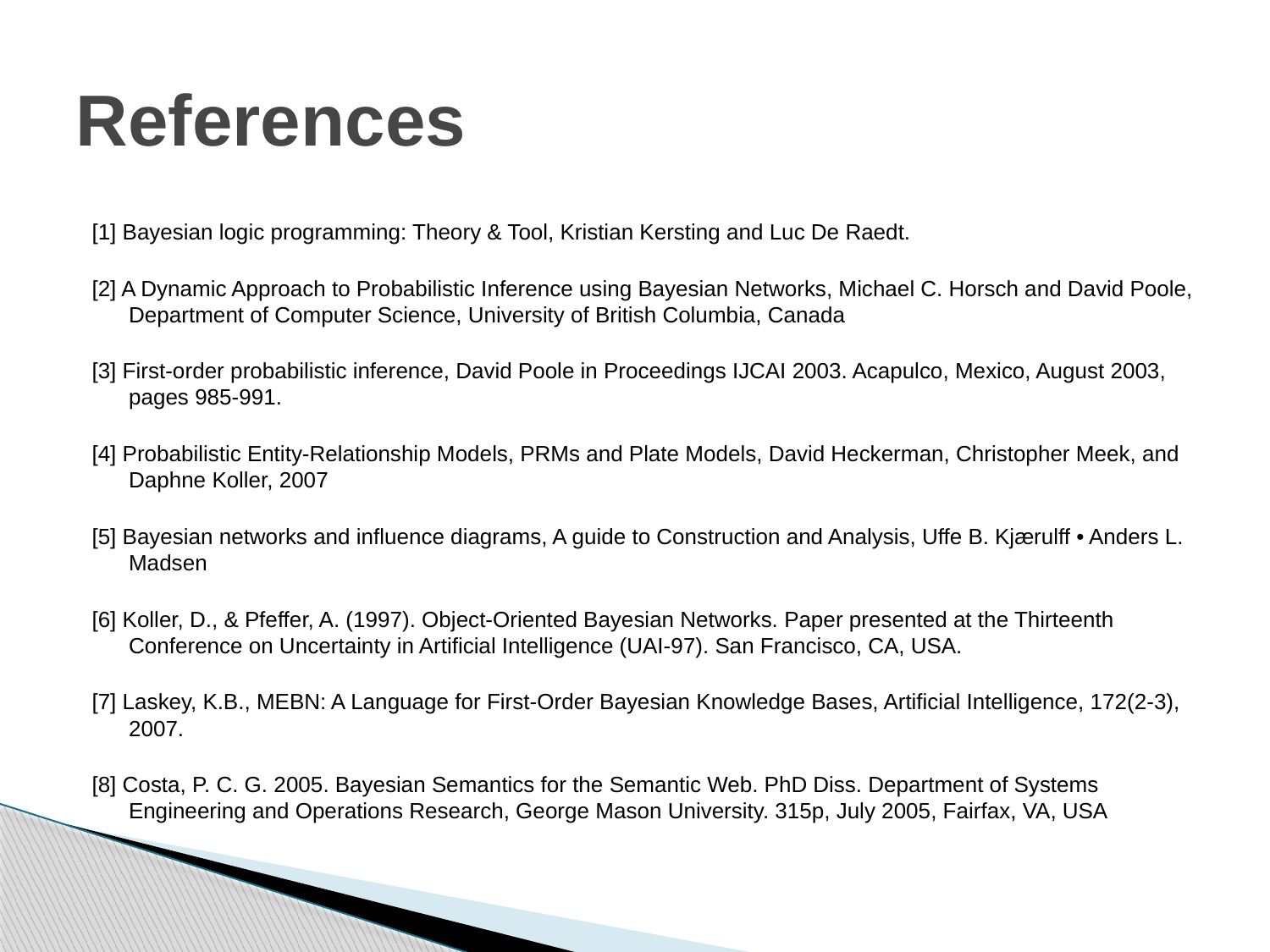

# References
[1] Bayesian logic programming: Theory & Tool, Kristian Kersting and Luc De Raedt.

[2] A Dynamic Approach to Probabilistic Inference using Bayesian Networks, Michael C. Horsch and David Poole, Department of Computer Science, University of British Columbia, Canada

[3] First-order probabilistic inference, David Poole in Proceedings IJCAI 2003. Acapulco, Mexico, August 2003, pages 985-991.

[4] Probabilistic Entity-Relationship Models, PRMs and Plate Models, David Heckerman, Christopher Meek, and Daphne Koller, 2007

[5] Bayesian networks and influence diagrams, A guide to Construction and Analysis, Uffe B. Kjærulff • Anders L. Madsen

[6] Koller, D., & Pfeffer, A. (1997). Object-Oriented Bayesian Networks. Paper presented at the Thirteenth Conference on Uncertainty in Artificial Intelligence (UAI-97). San Francisco, CA, USA.

[7] Laskey, K.B., MEBN: A Language for First-Order Bayesian Knowledge Bases, Artificial Intelligence, 172(2-3), 2007.

[8] Costa, P. C. G. 2005. Bayesian Semantics for the Semantic Web. PhD Diss. Department of Systems Engineering and Operations Research, George Mason University. 315p, July 2005, Fairfax, VA, USA